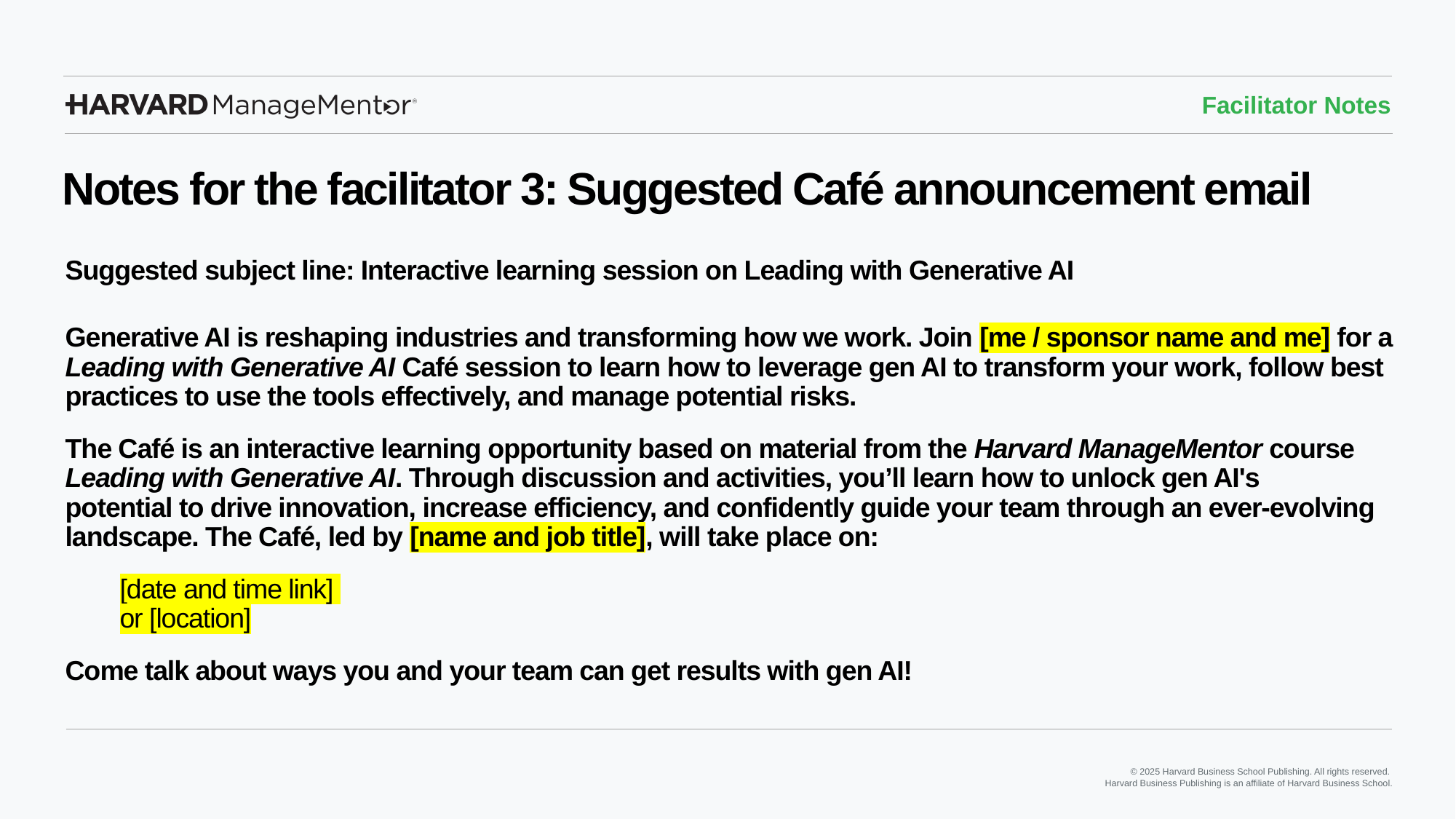

# Notes for the facilitator 3: Suggested Café announcement email
Suggested subject line: Interactive learning session on Leading with Generative AI
Generative AI is reshaping industries and transforming how we work. Join [me / sponsor name and me] for a Leading with Generative AI Café session to learn how to leverage gen AI to transform your work, follow best practices to use the tools effectively, and manage potential risks.
The Café is an interactive learning opportunity based on material from the Harvard ManageMentor course Leading with Generative AI. Through discussion and activities, you’ll learn how to unlock gen AI's potential to drive innovation, increase efficiency, and confidently guide your team through an ever-evolving landscape. The Café, led by [name and job title], will take place on:
[date and time link]
or [location]
Come talk about ways you and your team can get results with gen AI!